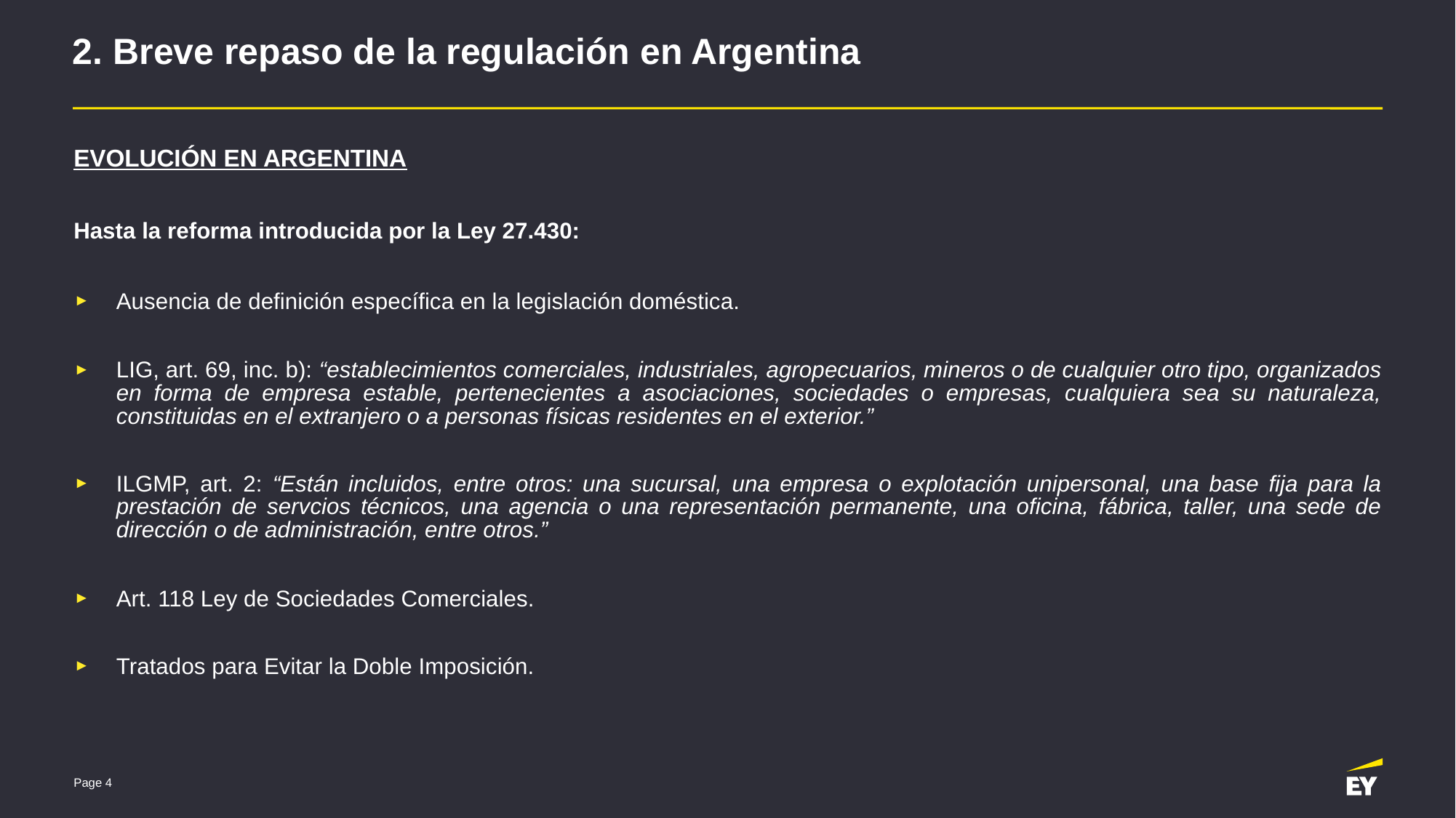

# 2. Breve repaso de la regulación en Argentina
EVOLUCIÓN EN ARGENTINA

Hasta la reforma introducida por la Ley 27.430:

Ausencia de definición específica en la legislación doméstica.

LIG, art. 69, inc. b): “establecimientos comerciales, industriales, agropecuarios, mineros o de cualquier otro tipo, organizados en forma de empresa estable, pertenecientes a asociaciones, sociedades o empresas, cualquiera sea su naturaleza, constituidas en el extranjero o a personas físicas residentes en el exterior.”

ILGMP, art. 2: “Están incluidos, entre otros: una sucursal, una empresa o explotación unipersonal, una base fija para la prestación de servcios técnicos, una agencia o una representación permanente, una oficina, fábrica, taller, una sede de dirección o de administración, entre otros.”

Art. 118 Ley de Sociedades Comerciales.

Tratados para Evitar la Doble Imposición.

Page 4